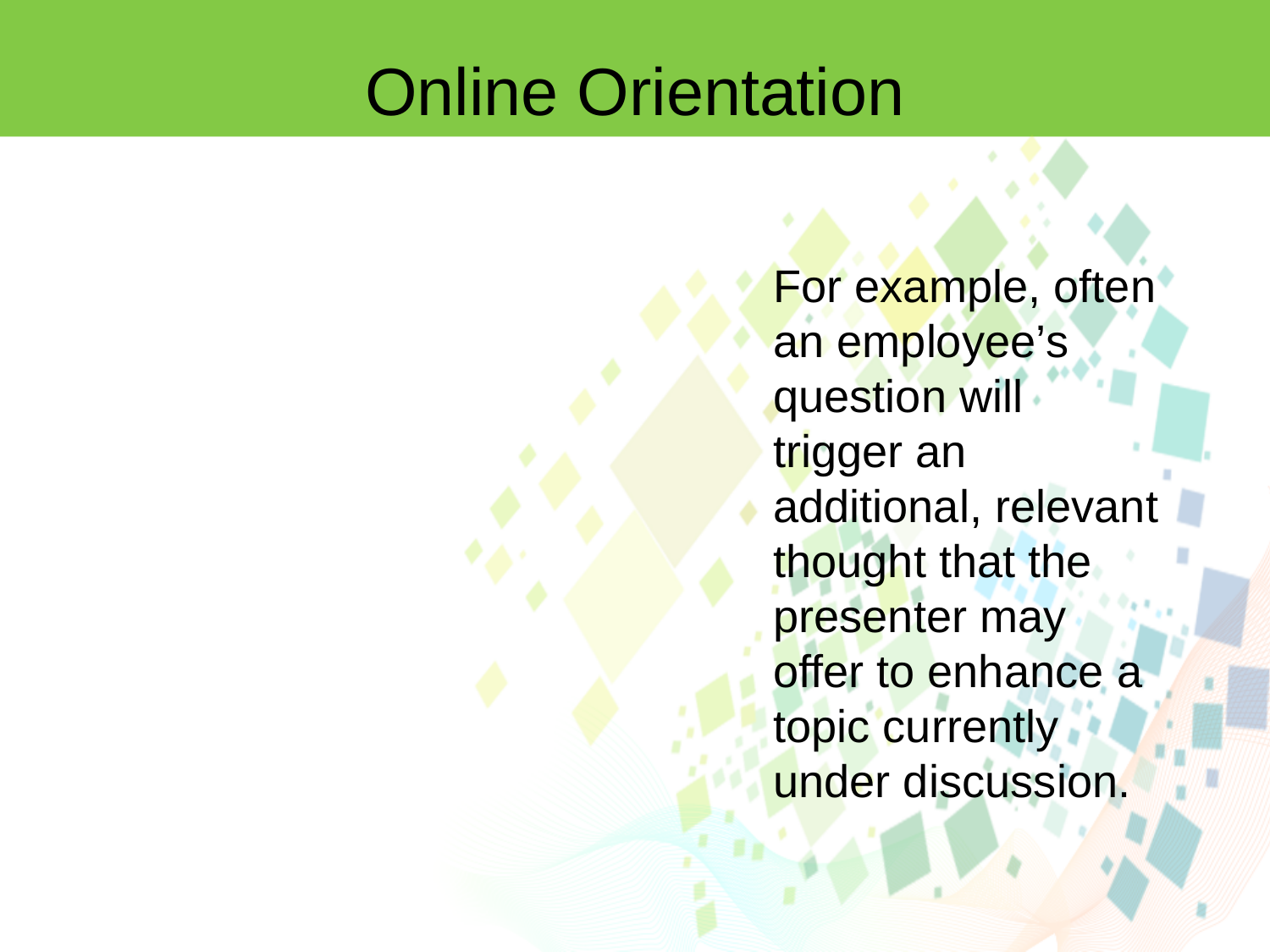

Online Orientation
For example, often an employee’s question will trigger an additional, relevant
thought that the presenter may offer to enhance a topic currently under discussion.